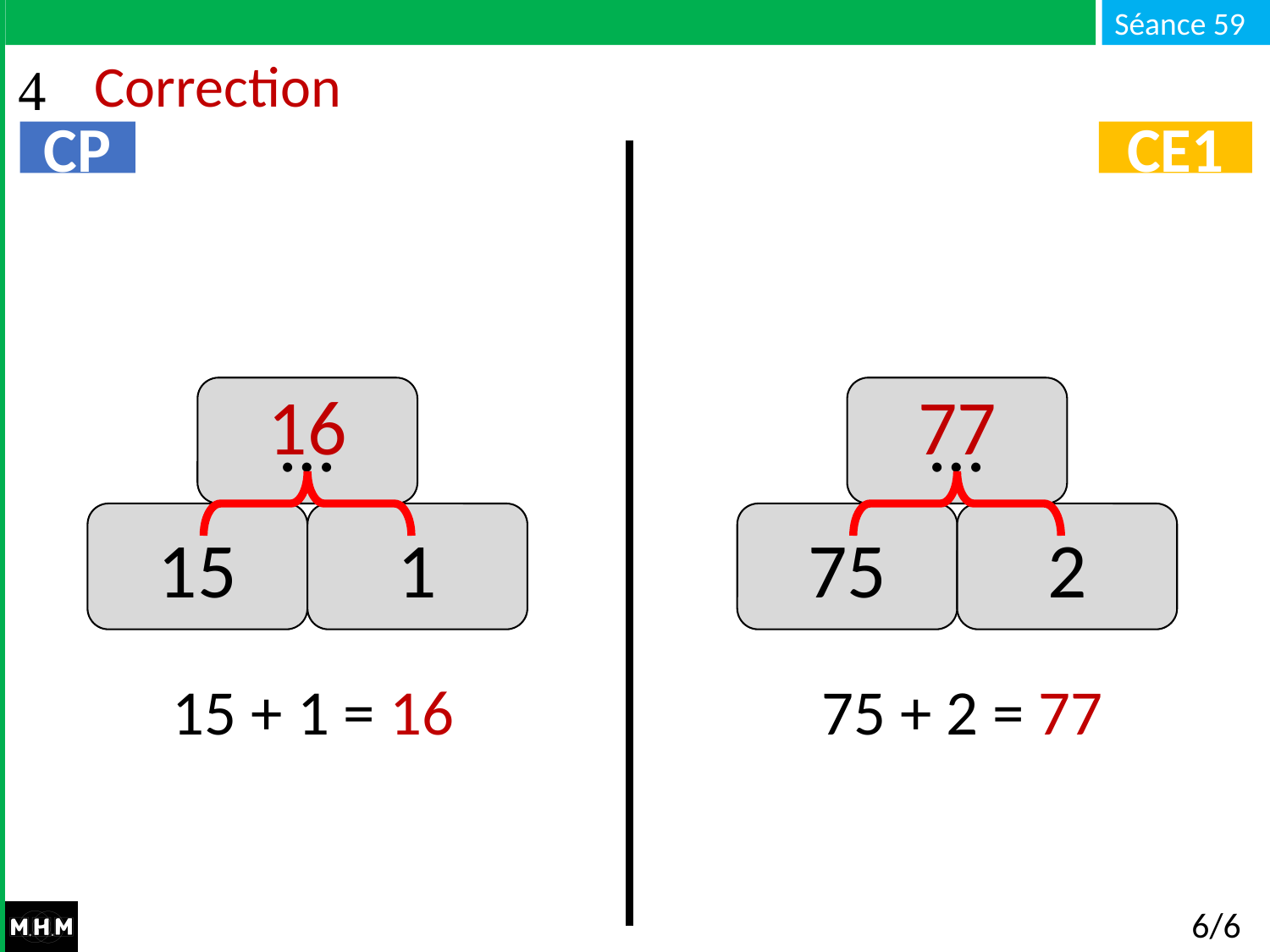

# Correction
CP
CE1
16
77
…
…

1
2
15
75
15 + 1 = 16
75 + 2 = 77
6/6